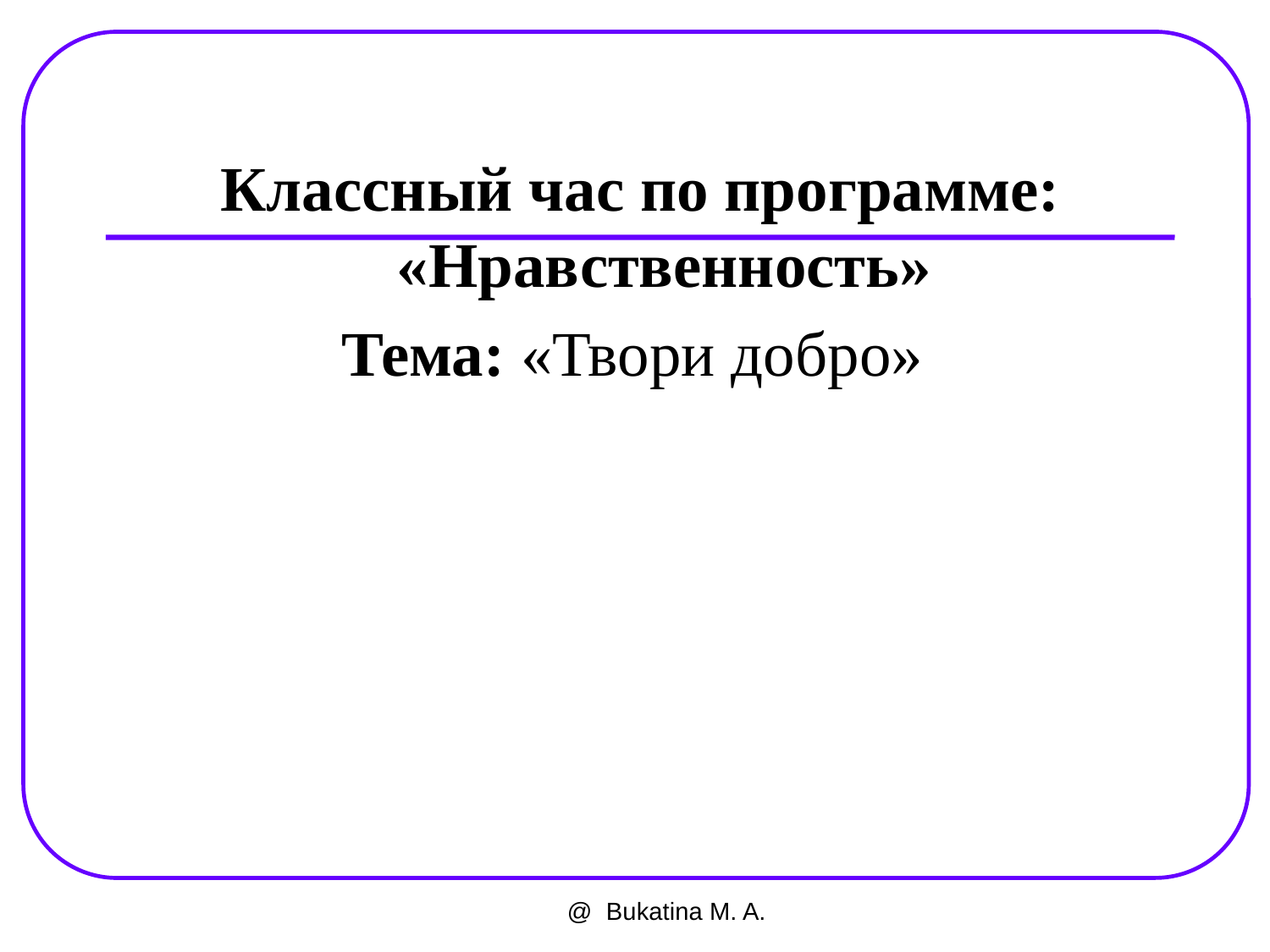

Классный час по программе: «Нравственность»
Тема: «Твори добро»
@  Bukatina M. A.